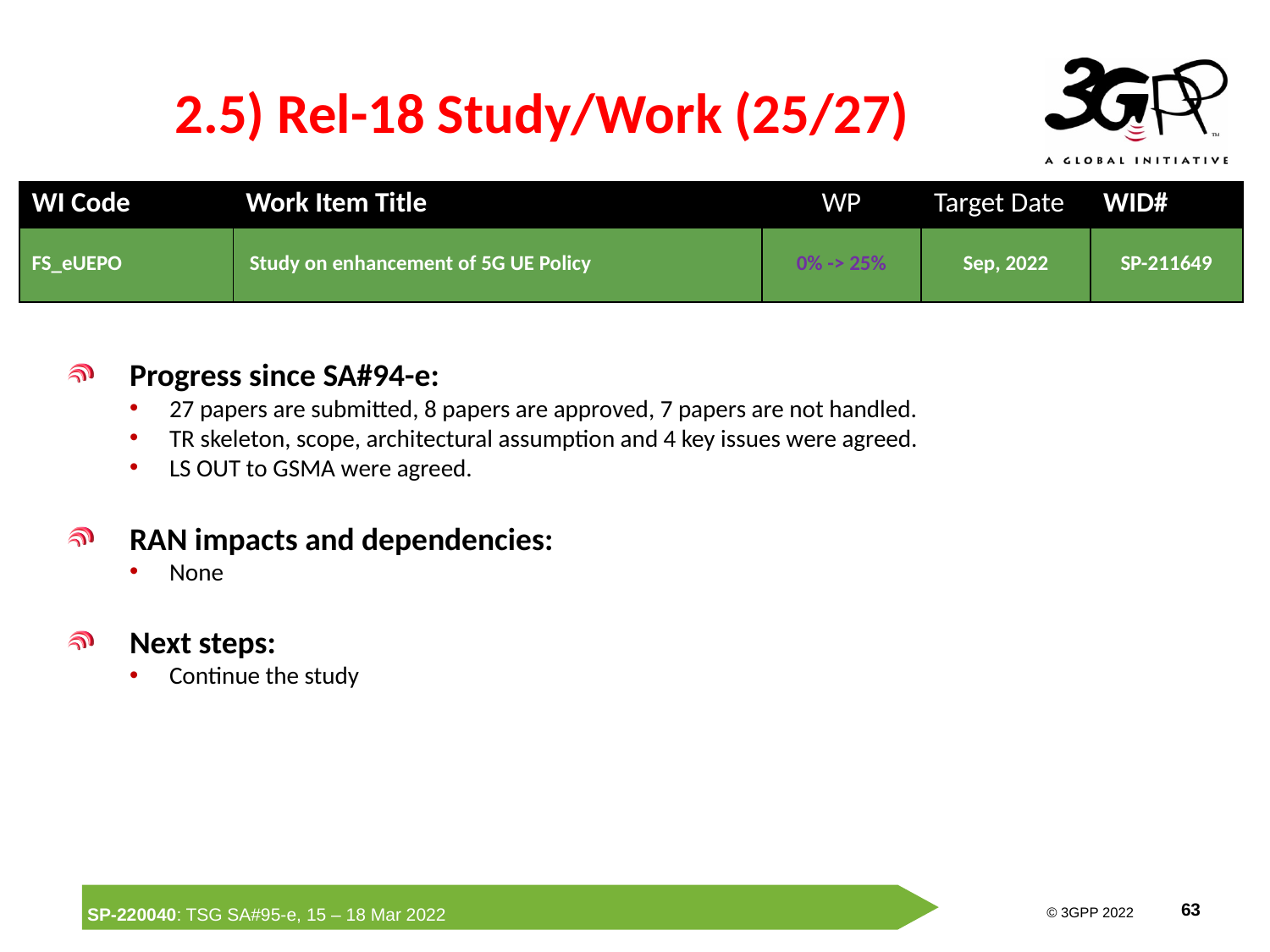

# 2.5) Rel-18 Study/Work (25/27)
| WI Code | Work Item Title | WP | Target Date | WID# |
| --- | --- | --- | --- | --- |
| FS\_eUEPO | Study on enhancement of 5G UE Policy | 0% -> 25% | Sep, 2022 | SP-211649 |
Progress since SA#94-e:
27 papers are submitted, 8 papers are approved, 7 papers are not handled.
TR skeleton, scope, architectural assumption and 4 key issues were agreed.
LS OUT to GSMA were agreed.

RAN impacts and dependencies:
None

Next steps:
Continue the study